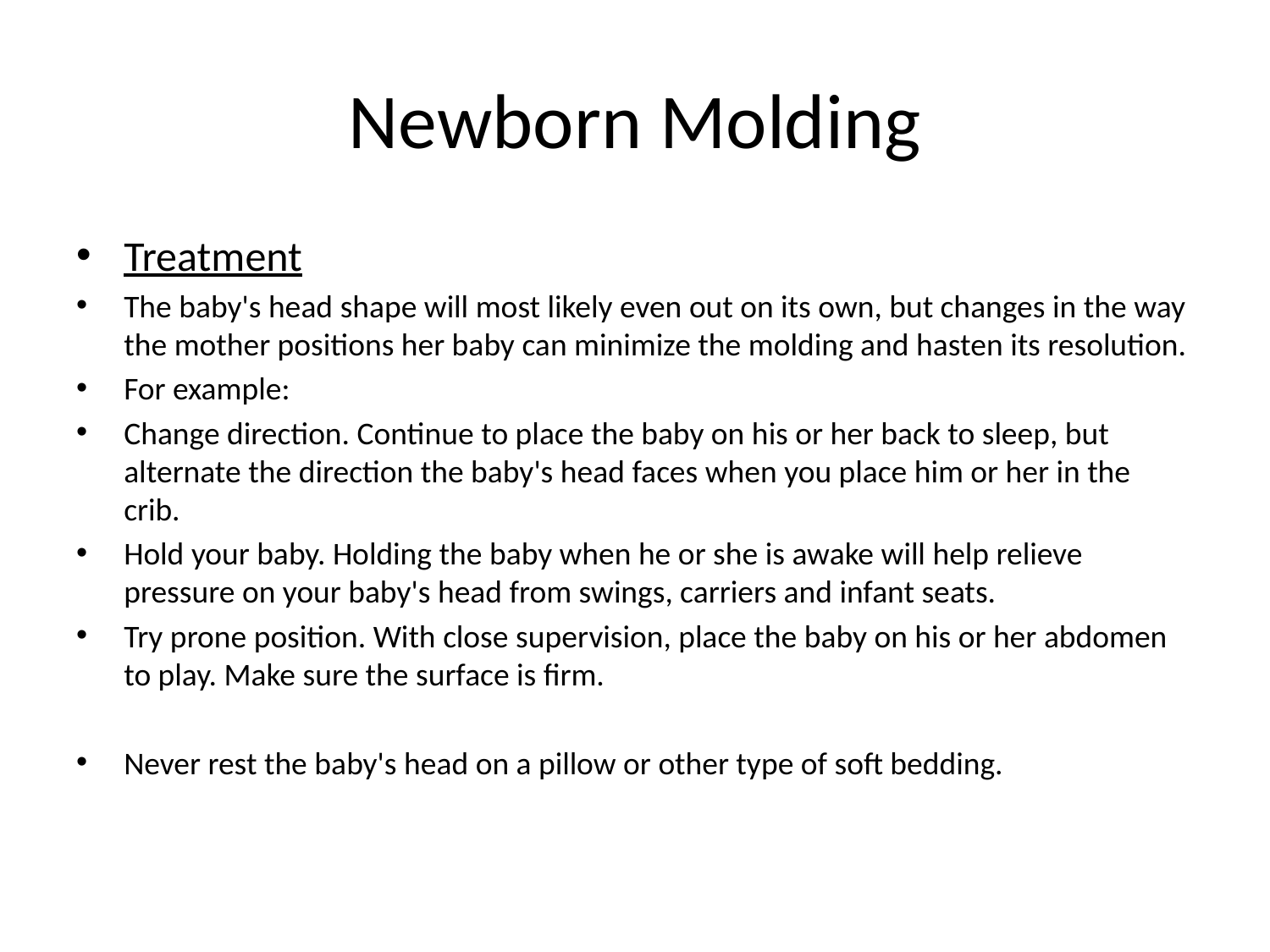

# Newborn Molding
Treatment
The baby's head shape will most likely even out on its own, but changes in the way the mother positions her baby can minimize the molding and hasten its resolution.
For example:
Change direction. Continue to place the baby on his or her back to sleep, but alternate the direction the baby's head faces when you place him or her in the crib.
Hold your baby. Holding the baby when he or she is awake will help relieve pressure on your baby's head from swings, carriers and infant seats.
Try prone position. With close supervision, place the baby on his or her abdomen to play. Make sure the surface is firm.

Never rest the baby's head on a pillow or other type of soft bedding.